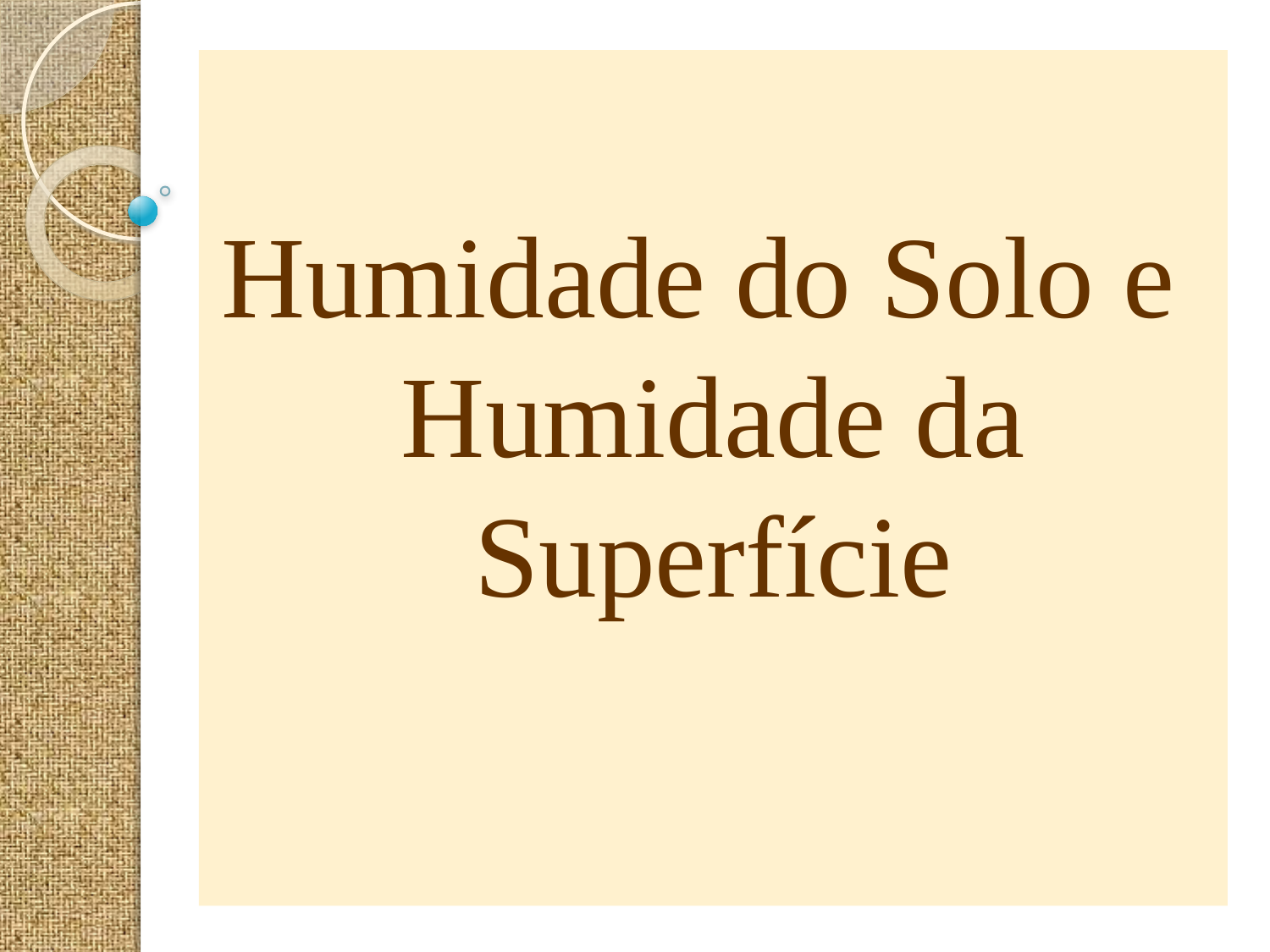

# Humidade do Solo e Humidade da Superfície